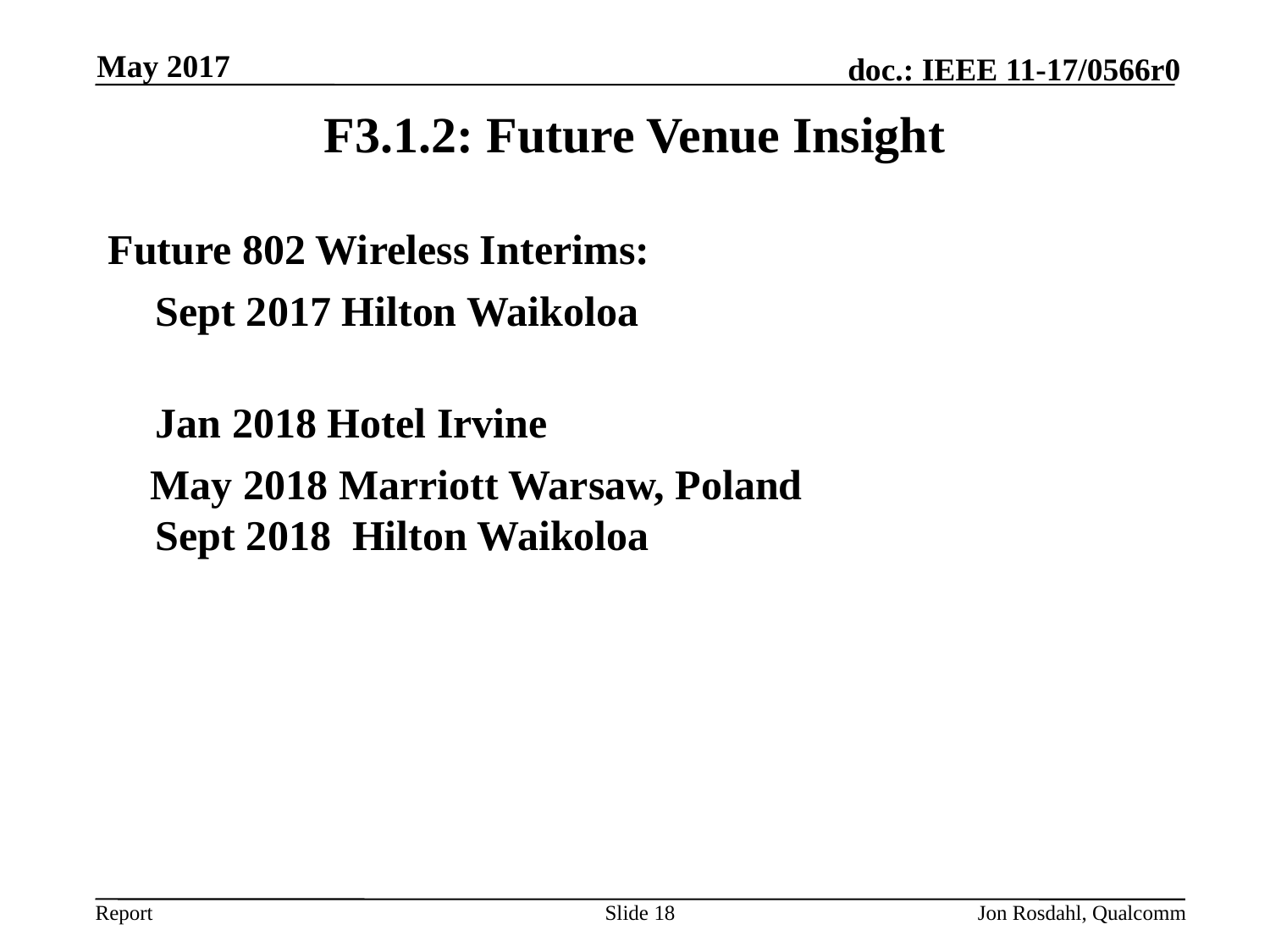

May 2017
# F3.1.2: Future Venue Insight
Future 802 Wireless Interims:
	Sept 2017 Hilton Waikoloa
Jan 2018 Hotel Irvine
    May 2018 Marriott Warsaw, Poland
Sept 2018  Hilton Waikoloa
Slide 18
Jon Rosdahl, Qualcomm